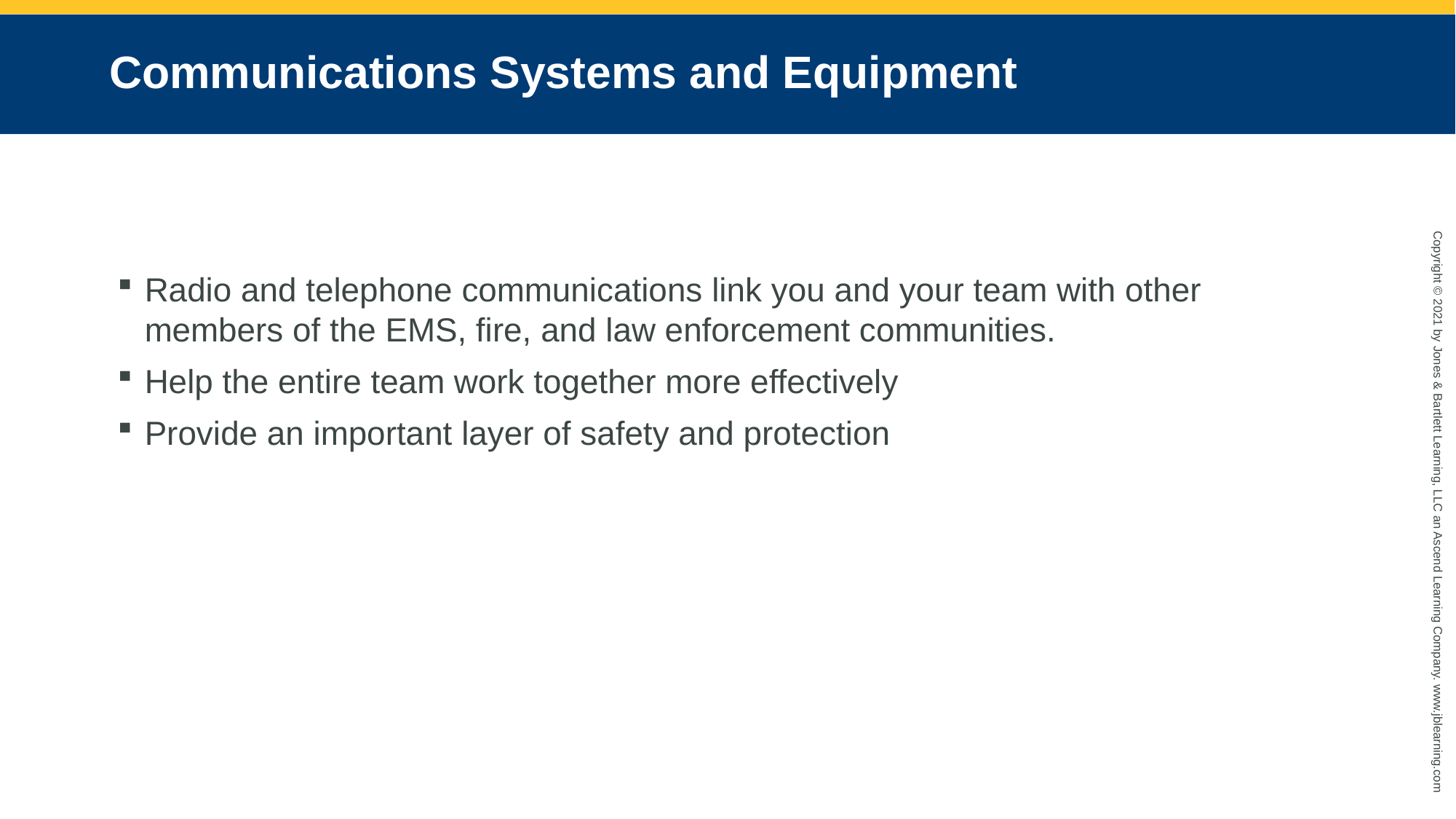

# Communications Systems and Equipment
Radio and telephone communications link you and your team with other members of the EMS, fire, and law enforcement communities.
Help the entire team work together more effectively
Provide an important layer of safety and protection